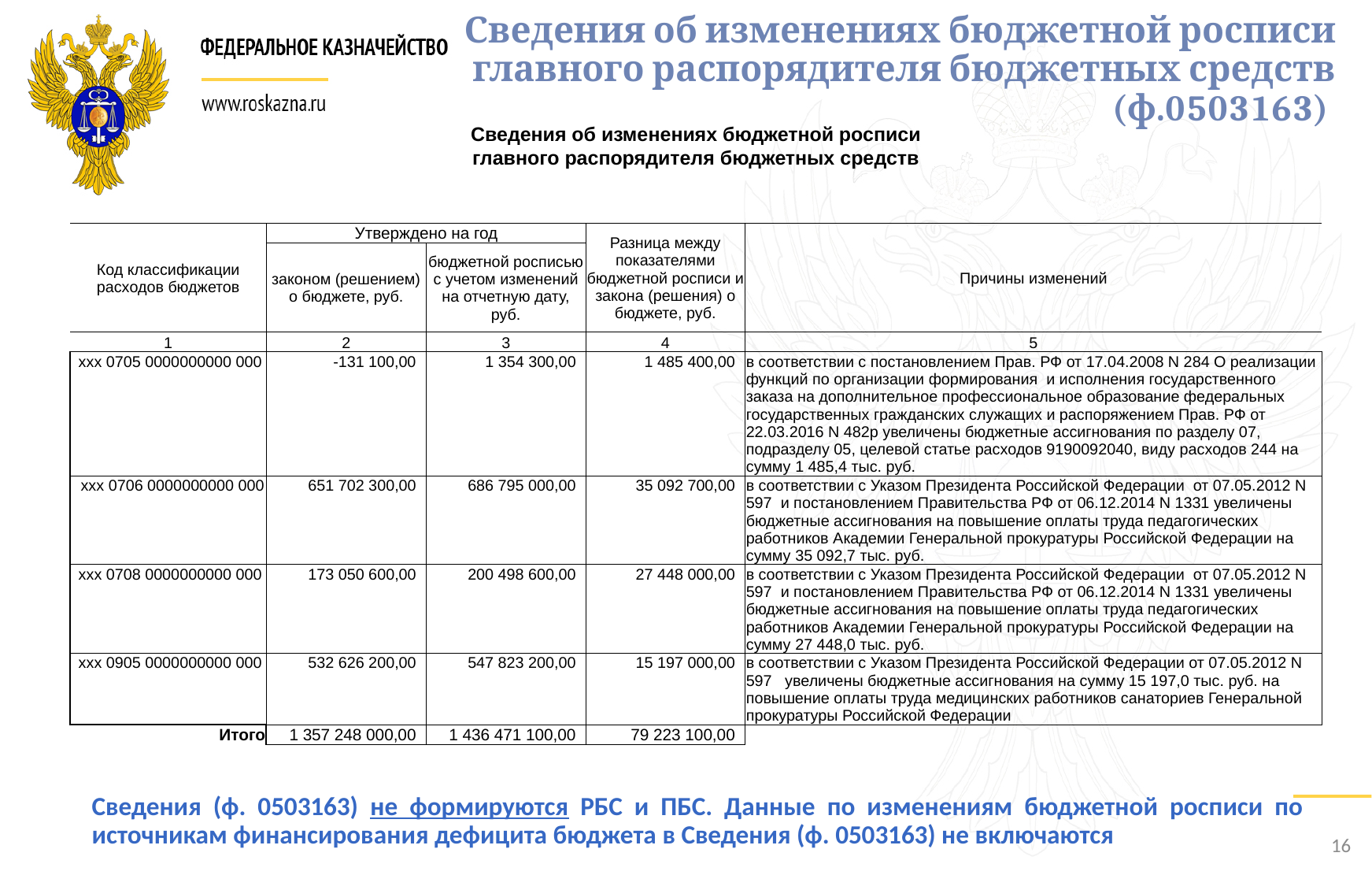

# Сведения об изменениях бюджетной росписи главного распорядителя бюджетных средств (ф.0503163)
| Сведения об изменениях бюджетной росписи |  |  |  |  |
| --- | --- | --- | --- | --- |
| главного распорядителя бюджетных средств |  |  |  |  |
|  |  |  |  |  |
|  |  |  |  |  |
| Код классификации расходов бюджетов | Утверждено на год |  | Разница между показателями бюджетной росписи и закона (решения) о бюджете, руб. | Причины изменений |
|  | законом (решением) о бюджете, руб. | бюджетной росписью с учетом изменений на отчетную дату, руб. |  |  |
| 1 | 2 | 3 | 4 | 5 |
| ххх 0705 0000000000 000 | -131 100,00 | 1 354 300,00 | 1 485 400,00 | в соответствии с постановлением Прав. РФ от 17.04.2008 N 284 О реализации функций по организации формирования и исполнения государственного заказа на дополнительное профессиональное образование федеральных государственных гражданских служащих и распоряжением Прав. РФ от 22.03.2016 N 482р увеличены бюджетные ассигнования по разделу 07, подразделу 05, целевой статье расходов 9190092040, виду расходов 244 на сумму 1 485,4 тыс. руб. |
| ххх 0706 0000000000 000 | 651 702 300,00 | 686 795 000,00 | 35 092 700,00 | в соответствии с Указом Президента Российской Федерации от 07.05.2012 N 597 и постановлением Правительства РФ от 06.12.2014 N 1331 увеличены бюджетные ассигнования на повышение оплаты труда педагогических работников Академии Генеральной прокуратуры Российской Федерации на сумму 35 092,7 тыс. руб. |
| ххх 0708 0000000000 000 | 173 050 600,00 | 200 498 600,00 | 27 448 000,00 | в соответствии с Указом Президента Российской Федерации от 07.05.2012 N 597 и постановлением Правительства РФ от 06.12.2014 N 1331 увеличены бюджетные ассигнования на повышение оплаты труда педагогических работников Академии Генеральной прокуратуры Российской Федерации на сумму 27 448,0 тыс. руб. |
| ххх 0905 0000000000 000 | 532 626 200,00 | 547 823 200,00 | 15 197 000,00 | в соответствии с Указом Президента Российской Федерации от 07.05.2012 N 597 увеличены бюджетные ассигнования на сумму 15 197,0 тыс. руб. на повышение оплаты труда медицинских работников санаториев Генеральной прокуратуры Российской Федерации |
| Итого | 1 357 248 000,00 | 1 436 471 100,00 | 79 223 100,00 |  |
Сведения (ф. 0503163) не формируются РБС и ПБС. Данные по изменениям бюджетной росписи по источникам финансирования дефицита бюджета в Сведения (ф. 0503163) не включаются
16